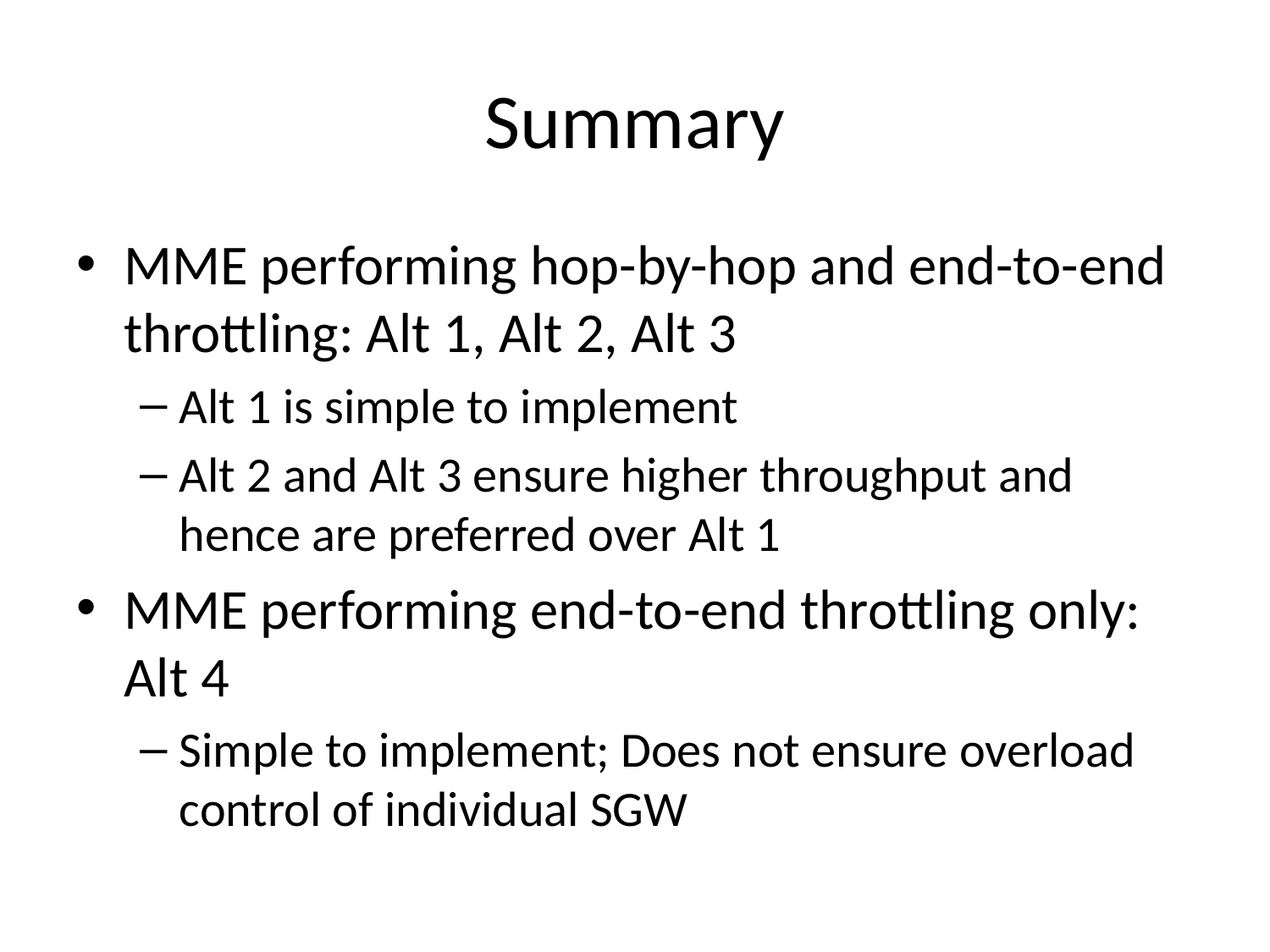

# Summary
MME performing hop-by-hop and end-to-end throttling: Alt 1, Alt 2, Alt 3
Alt 1 is simple to implement
Alt 2 and Alt 3 ensure higher throughput and hence are preferred over Alt 1
MME performing end-to-end throttling only: Alt 4
Simple to implement; Does not ensure overload control of individual SGW